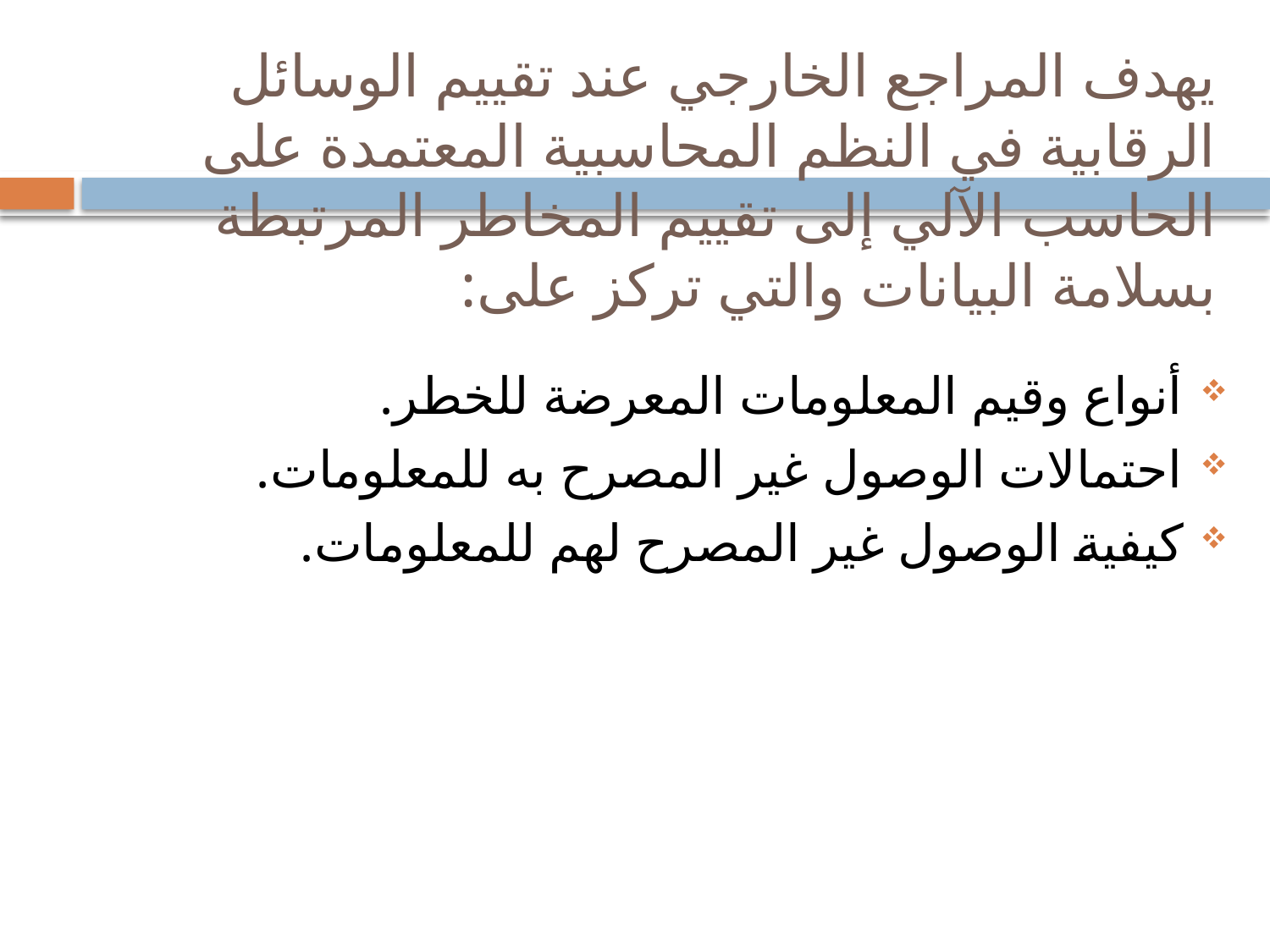

# يهدف المراجع الخارجي عند تقييم الوسائل الرقابية في النظم المحاسبية المعتمدة على الحاسب الآلي إلى تقييم المخاطر المرتبطة بسلامة البيانات والتي تركز على:
أنواع وقيم المعلومات المعرضة للخطر.
احتمالات الوصول غير المصرح به للمعلومات.
كيفية الوصول غير المصرح لهم للمعلومات.